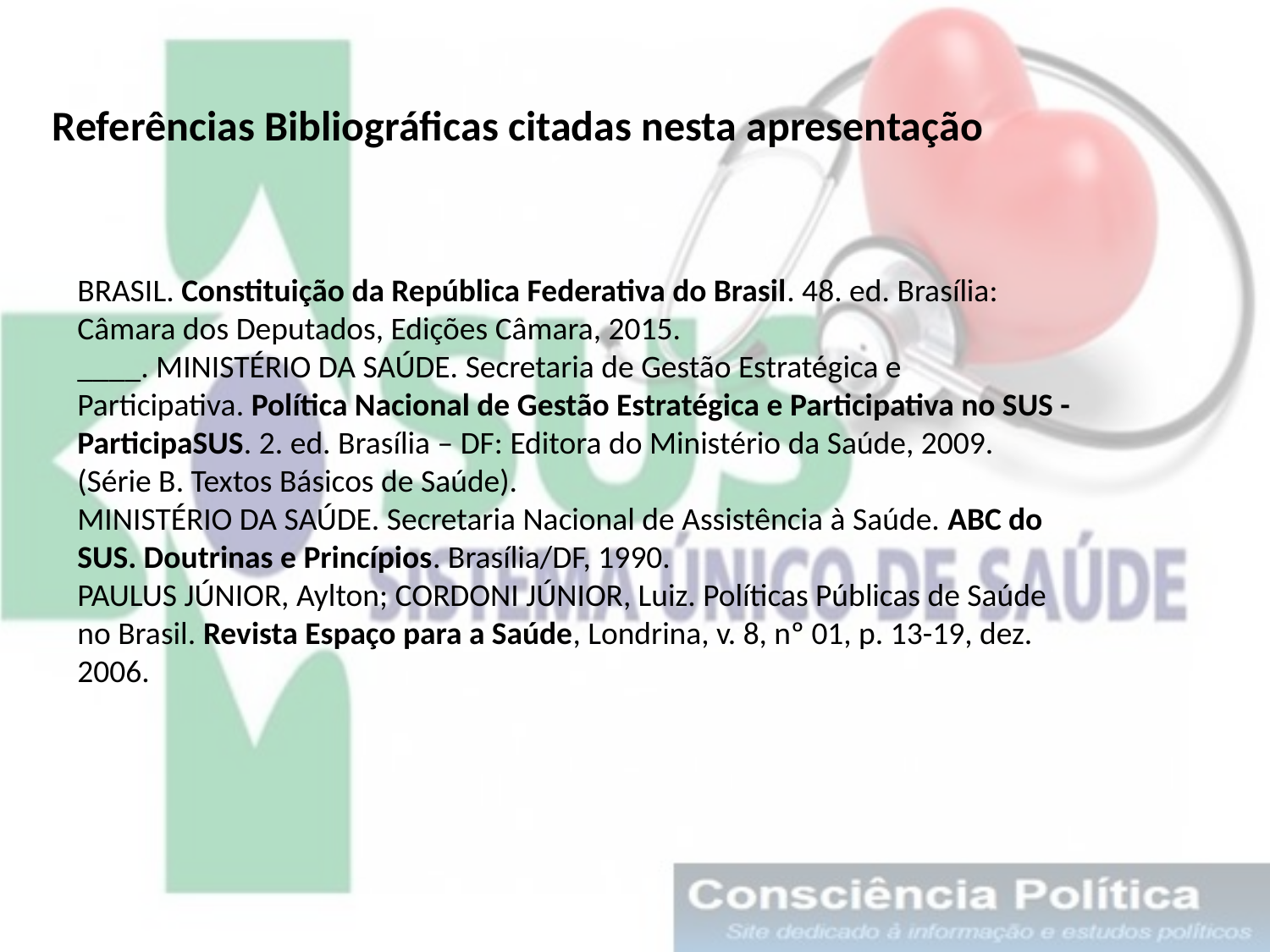

Referências Bibliográficas citadas nesta apresentação
BRASIL. Constituição da República Federativa do Brasil. 48. ed. Brasília: Câmara dos Deputados, Edições Câmara, 2015.
____. MINISTÉRIO DA SAÚDE. Secretaria de Gestão Estratégica e Participativa. Política Nacional de Gestão Estratégica e Participativa no SUS - ParticipaSUS. 2. ed. Brasília – DF: Editora do Ministério da Saúde, 2009. (Série B. Textos Básicos de Saúde).
MINISTÉRIO DA SAÚDE. Secretaria Nacional de Assistência à Saúde. ABC do SUS. Doutrinas e Princípios. Brasília/DF, 1990.
PAULUS JÚNIOR, Aylton; CORDONI JÚNIOR, Luiz. Políticas Públicas de Saúde no Brasil. Revista Espaço para a Saúde, Londrina, v. 8, nº 01, p. 13-19, dez. 2006.